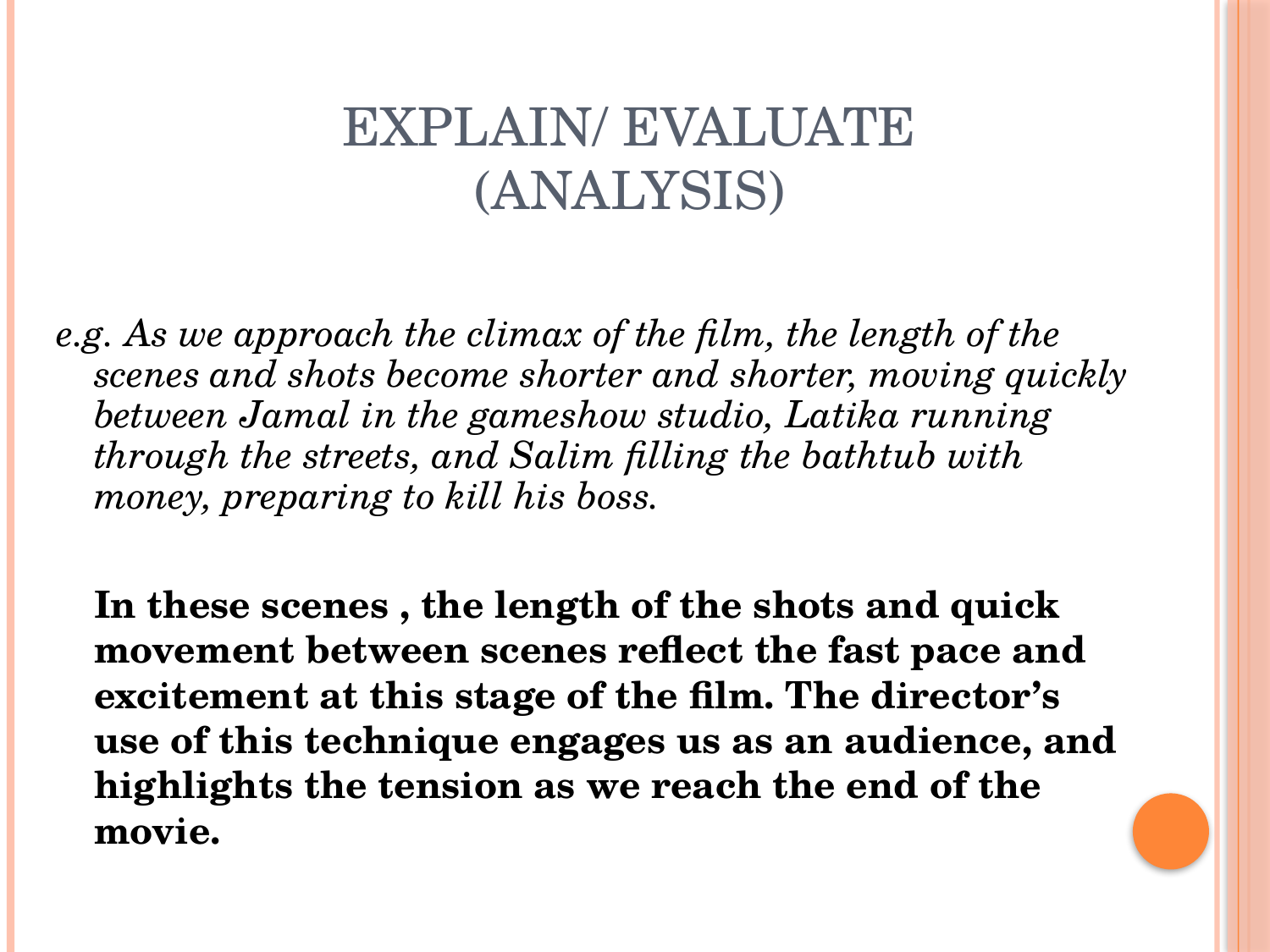

# Explain/ Evaluate (Analysis)

e.g. As we approach the climax of the film, the length of the scenes and shots become shorter and shorter, moving quickly between Jamal in the gameshow studio, Latika running through the streets, and Salim filling the bathtub with money, preparing to kill his boss.

	In these scenes , the length of the shots and quick movement between scenes reflect the fast pace and excitement at this stage of the film. The director’s use of this technique engages us as an audience, and highlights the tension as we reach the end of the movie.